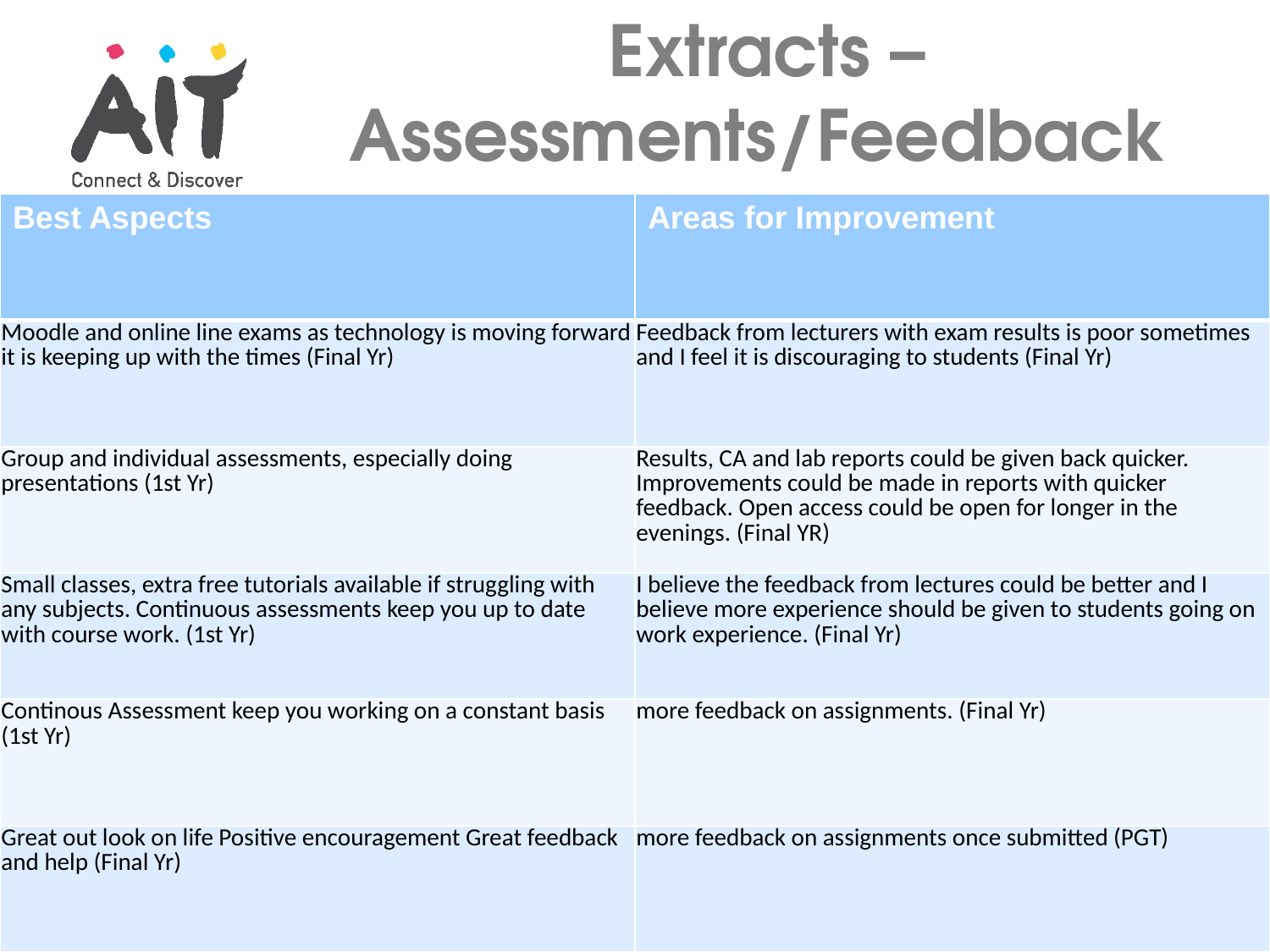

Extracts – Assessments/Feedback
| Best Aspects | Areas for Improvement |
| --- | --- |
| Moodle and online line exams as technology is moving forward it is keeping up with the times (Final Yr) | Feedback from lecturers with exam results is poor sometimes and I feel it is discouraging to students (Final Yr) |
| Group and individual assessments, especially doing presentations (1st Yr) | Results, CA and lab reports could be given back quicker. Improvements could be made in reports with quicker feedback. Open access could be open for longer in the evenings. (Final YR) |
| Small classes, extra free tutorials available if struggling with any subjects. Continuous assessments keep you up to date with course work. (1st Yr) | I believe the feedback from lectures could be better and I believe more experience should be given to students going on work experience. (Final Yr) |
| Continous Assessment keep you working on a constant basis (1st Yr) | more feedback on assignments. (Final Yr) |
| Great out look on life Positive encouragement Great feedback and help (Final Yr) | more feedback on assignments once submitted (PGT) |